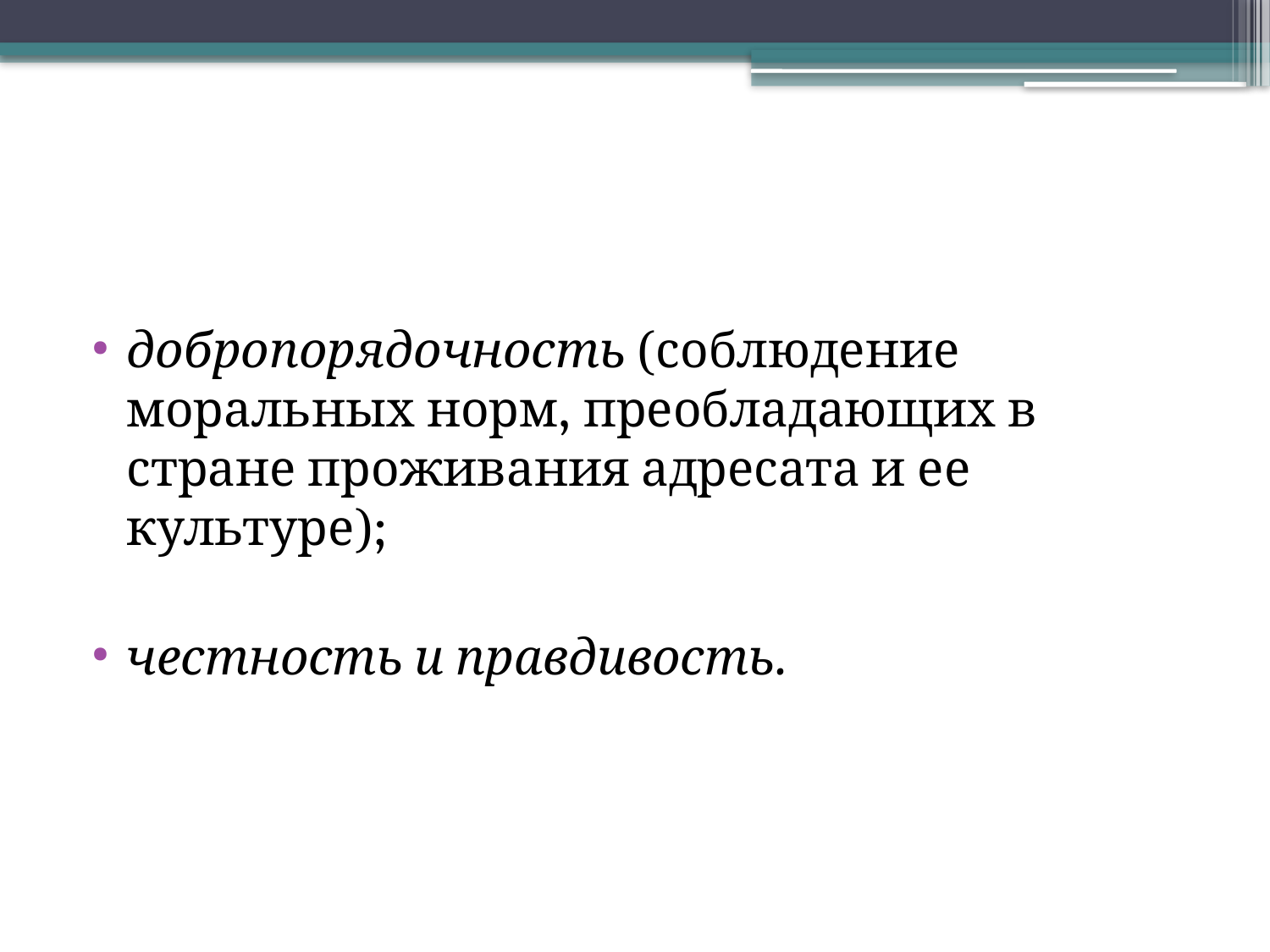

добропорядочность (соблюдение моральных норм, преобладающих в стране проживания адресата и ее культуре);

честность и правдивость.